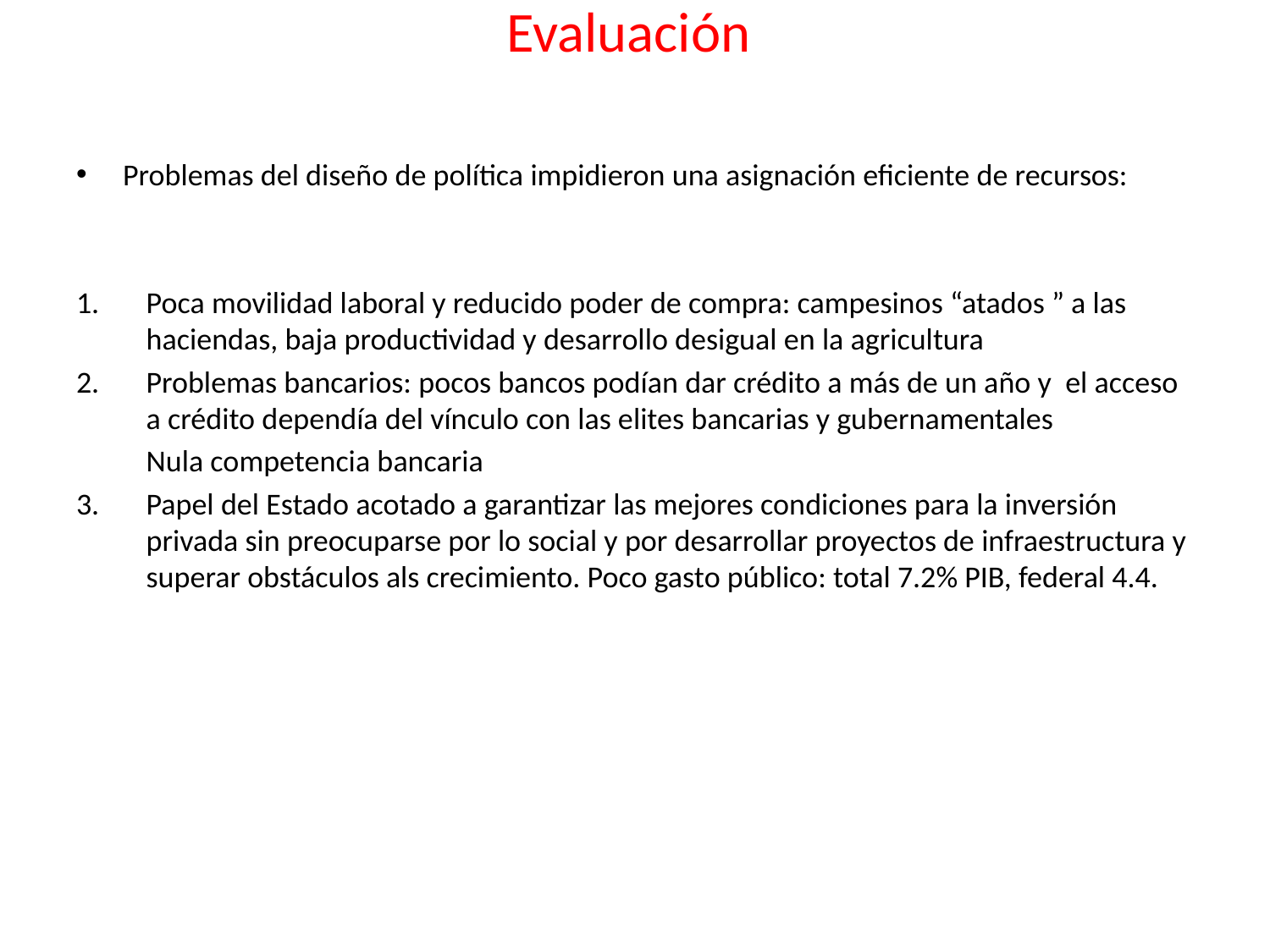

# Evaluación
Problemas del diseño de política impidieron una asignación eficiente de recursos:

Poca movilidad laboral y reducido poder de compra: campesinos “atados ” a las haciendas, baja productividad y desarrollo desigual en la agricultura
Problemas bancarios: pocos bancos podían dar crédito a más de un año y  el acceso a crédito dependía del vínculo con las elites bancarias y gubernamentales
	Nula competencia bancaria
Papel del Estado acotado a garantizar las mejores condiciones para la inversión privada sin preocuparse por lo social y por desarrollar proyectos de infraestructura y superar obstáculos als crecimiento. Poco gasto público: total 7.2% PIB, federal 4.4.